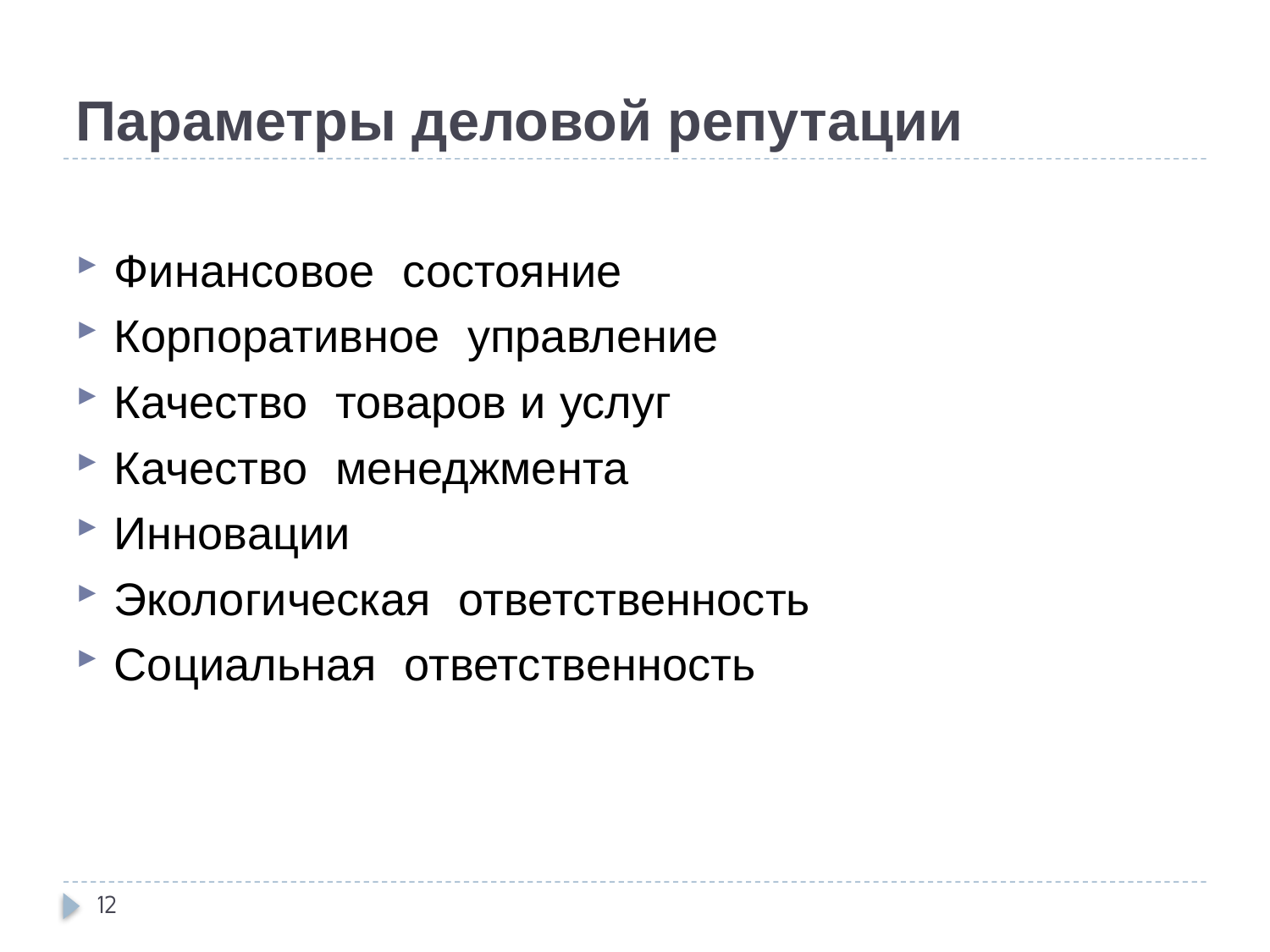

# Параметры деловой репутации

Финансовое  состояние
Корпоративное  управление
Качество  товаров и услуг
Качество  менеджмента
Инновации
Экологическая  ответственность
Социальная  ответственность

12